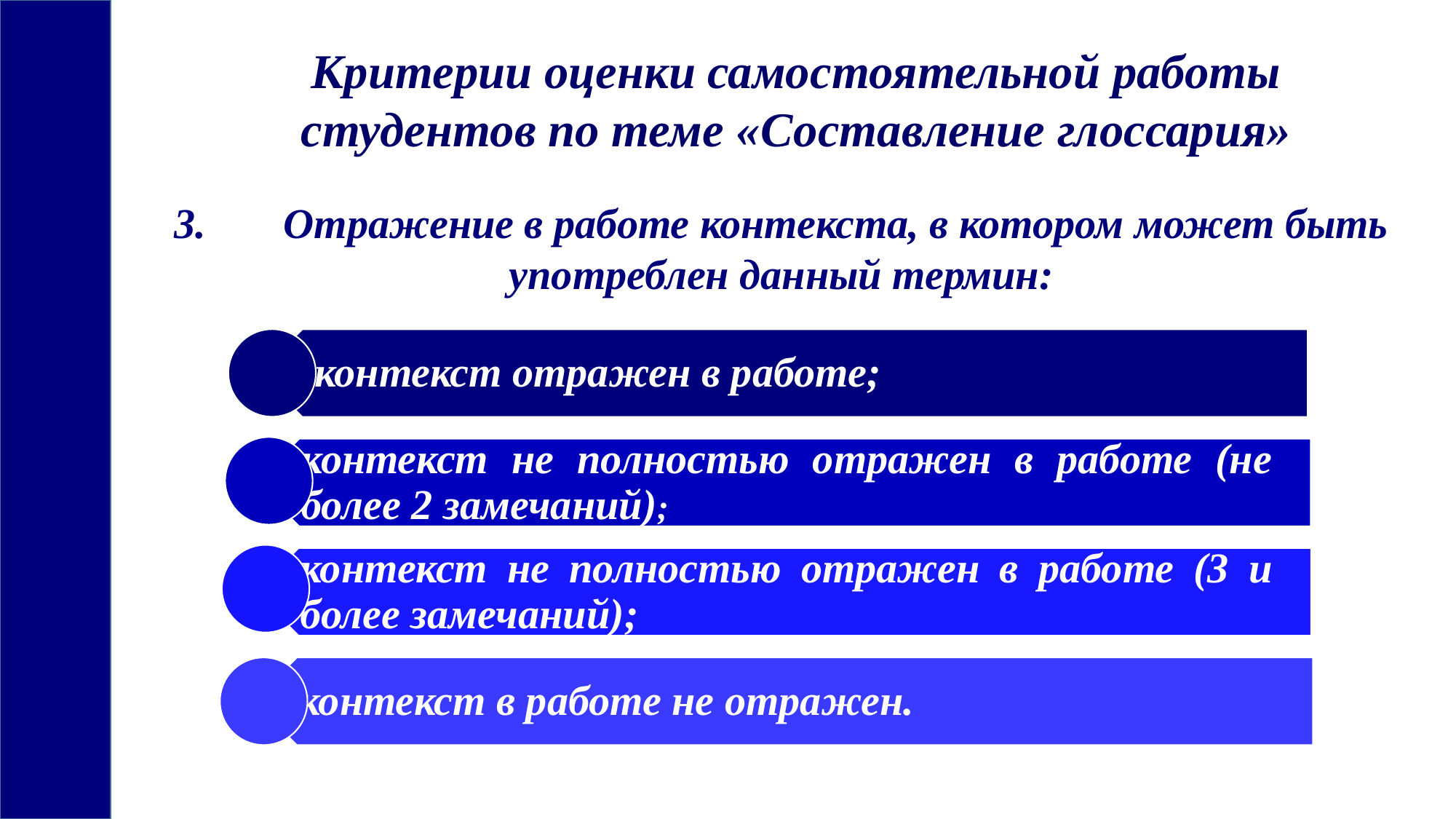

Критерии оценки самостоятельной работы студентов по теме «Составление глоссария»
3.	Отражение в работе контекста, в котором может быть употреблен данный термин:
 контекст отражен в работе;
контекст не полностью отражен в работе (не более 2 замечаний);
контекст не полностью отражен в работе (3 и более замечаний);
контекст в работе не отражен.